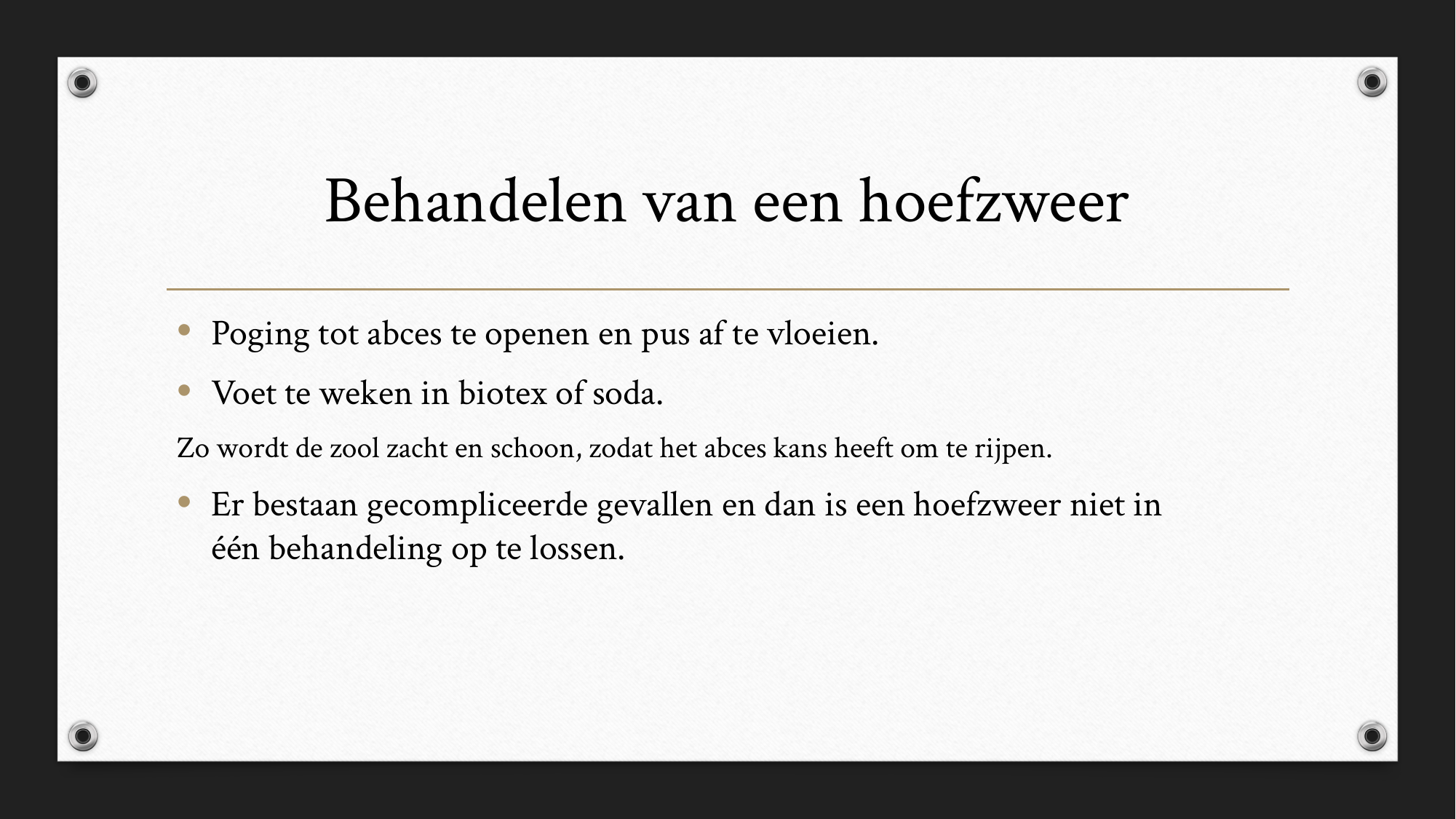

# Behandelen van een hoefzweer
Poging tot abces te openen en pus af te vloeien.
Voet te weken in biotex of soda.
Zo wordt de zool zacht en schoon, zodat het abces kans heeft om te rijpen.
Er bestaan gecompliceerde gevallen en dan is een hoefzweer niet in één behandeling op te lossen.